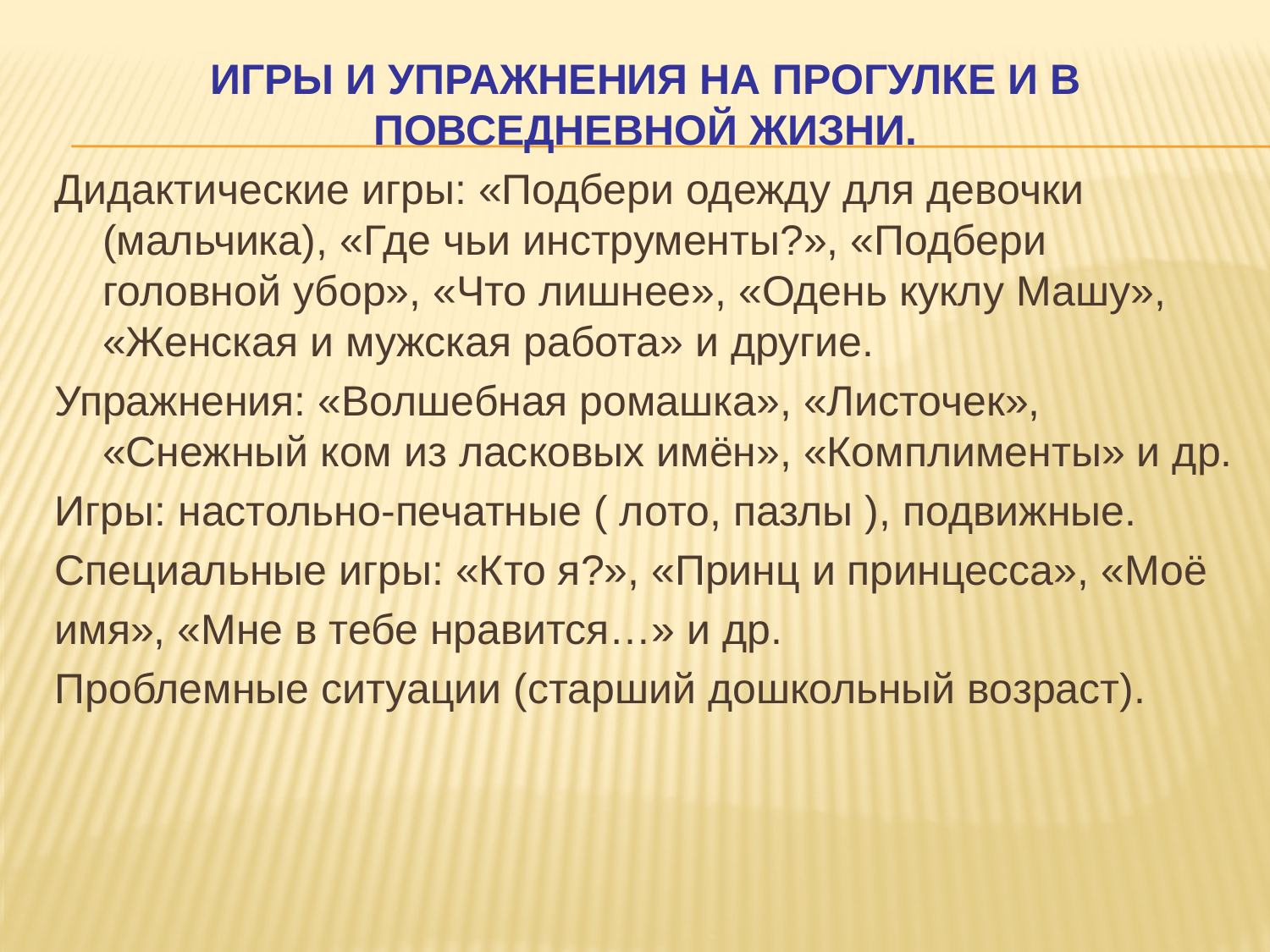

# Игры и упражнения на прогулке и в повседневной жизни.
Дидактические игры: «Подбери одежду для девочки (мальчика), «Где чьи инструменты?», «Подбери головной убор», «Что лишнее», «Одень куклу Машу», «Женская и мужская работа» и другие.
Упражнения: «Волшебная ромашка», «Листочек», «Снежный ком из ласковых имён», «Комплименты» и др.
Игры: настольно-печатные ( лото, пазлы ), подвижные.
Специальные игры: «Кто я?», «Принц и принцесса», «Моё
имя», «Мне в тебе нравится…» и др.
Проблемные ситуации (старший дошкольный возраст).